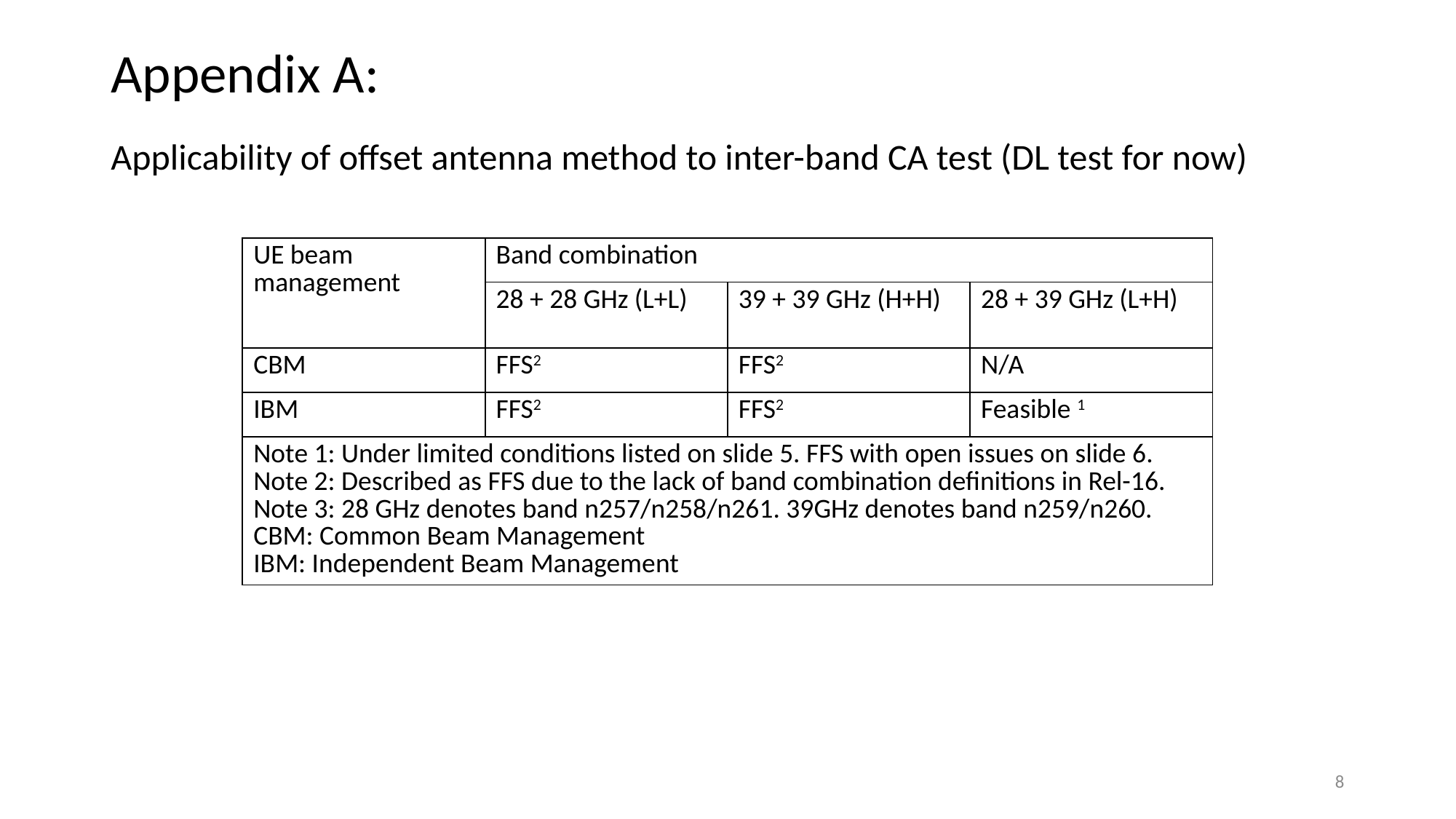

# Appendix A:
Applicability of offset antenna method to inter-band CA test (DL test for now)
| UE beam management | Band combination |  |  |
| --- | --- | --- | --- |
|  | 28 + 28 GHz (L+L) | 39 + 39 GHz (H+H) | 28 + 39 GHz (L+H) |
| CBM | FFS2 | FFS2 | N/A |
| IBM | FFS2 | FFS2 | Feasible 1 |
| Note 1: Under limited conditions listed on slide 5. FFS with open issues on slide 6. Note 2: Described as FFS due to the lack of band combination definitions in Rel-16. Note 3: 28 GHz denotes band n257/n258/n261. 39GHz denotes band n259/n260. CBM: Common Beam Management IBM: Independent Beam Management |  |  |  |
8